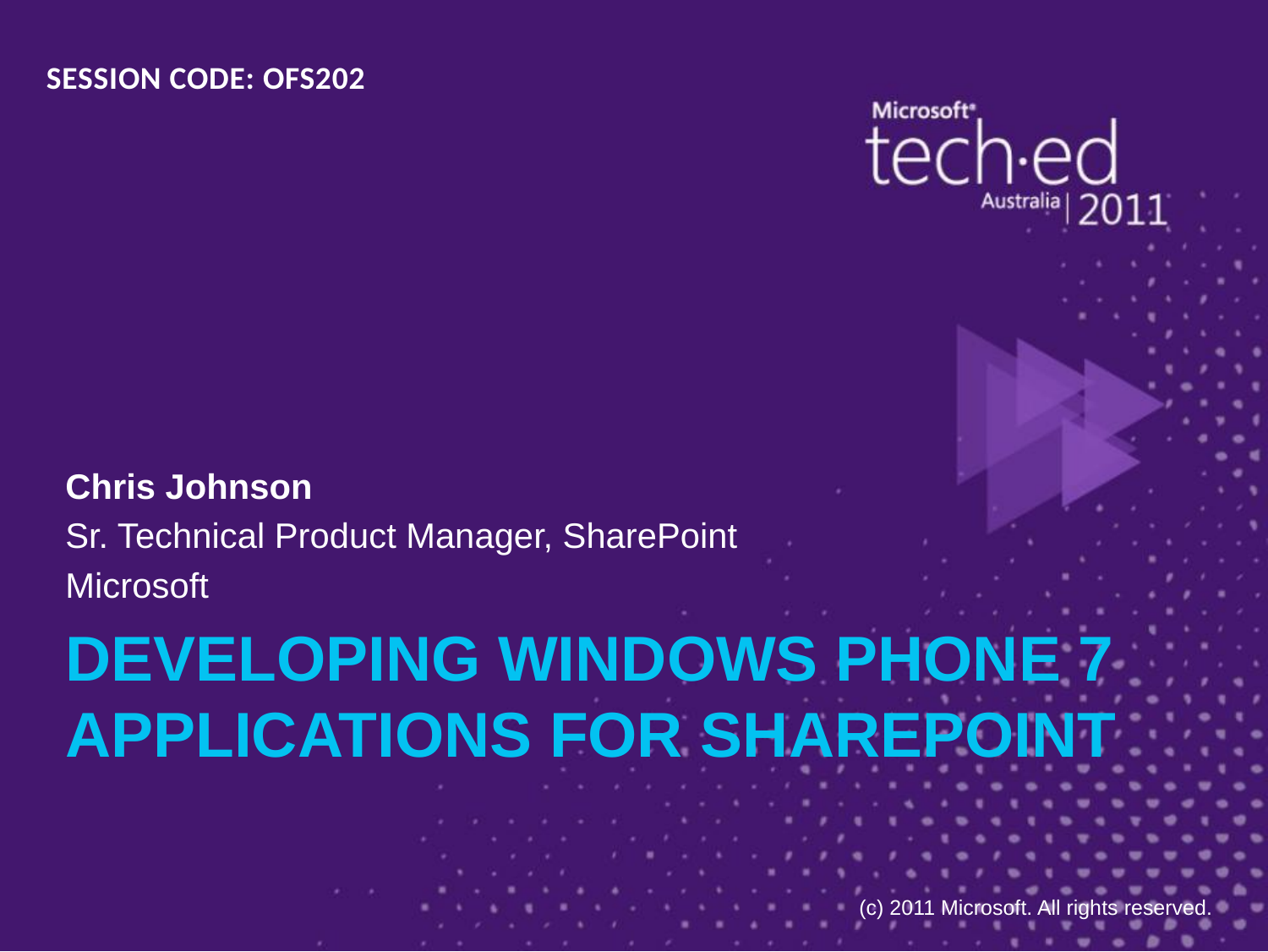

SESSION CODE: OFS202
Chris Johnson
Sr. Technical Product Manager, SharePoint
Microsoft
# Developing Windows Phone 7 Applications for SharePoint
(c) 2011 Microsoft. All rights reserved.